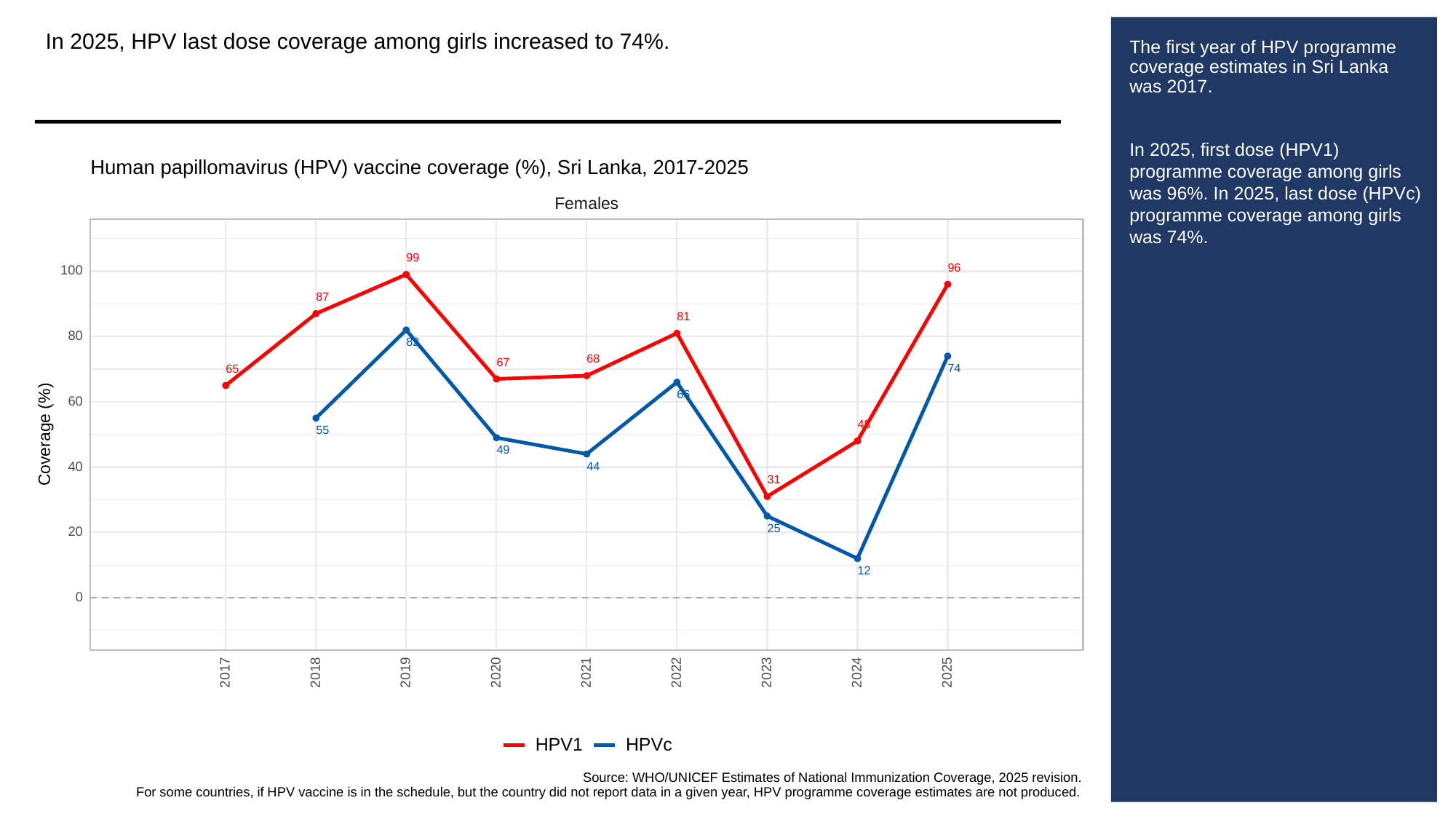

In 2025, HPV last dose coverage among girls increased to 74%.
# The first year of HPV programme coverage estimates in Sri Lanka was 2017.

In 2025, first dose (HPV1) programme coverage among girls was 96%. In 2025, last dose (HPVc) programme coverage among girls was 74%.

Human papillomavirus (HPV) vaccine coverage (%), Sri Lanka, 2017-2025
Females

99
96
100

87

81

80

82

68
67
74
65

66
60

48
55
Coverage (%)

49

40
44

31

25
20

12
0

2023
2017
2018
2019
2020
2021
2022
2024
2025
HPVc
HPV1

Source: WHO/UNICEF Estimates of National Immunization Coverage, 2025 revision.
For some countries, if HPV vaccine is in the schedule, but the country did not report data in a given year, HPV programme coverage estimates are not produced.